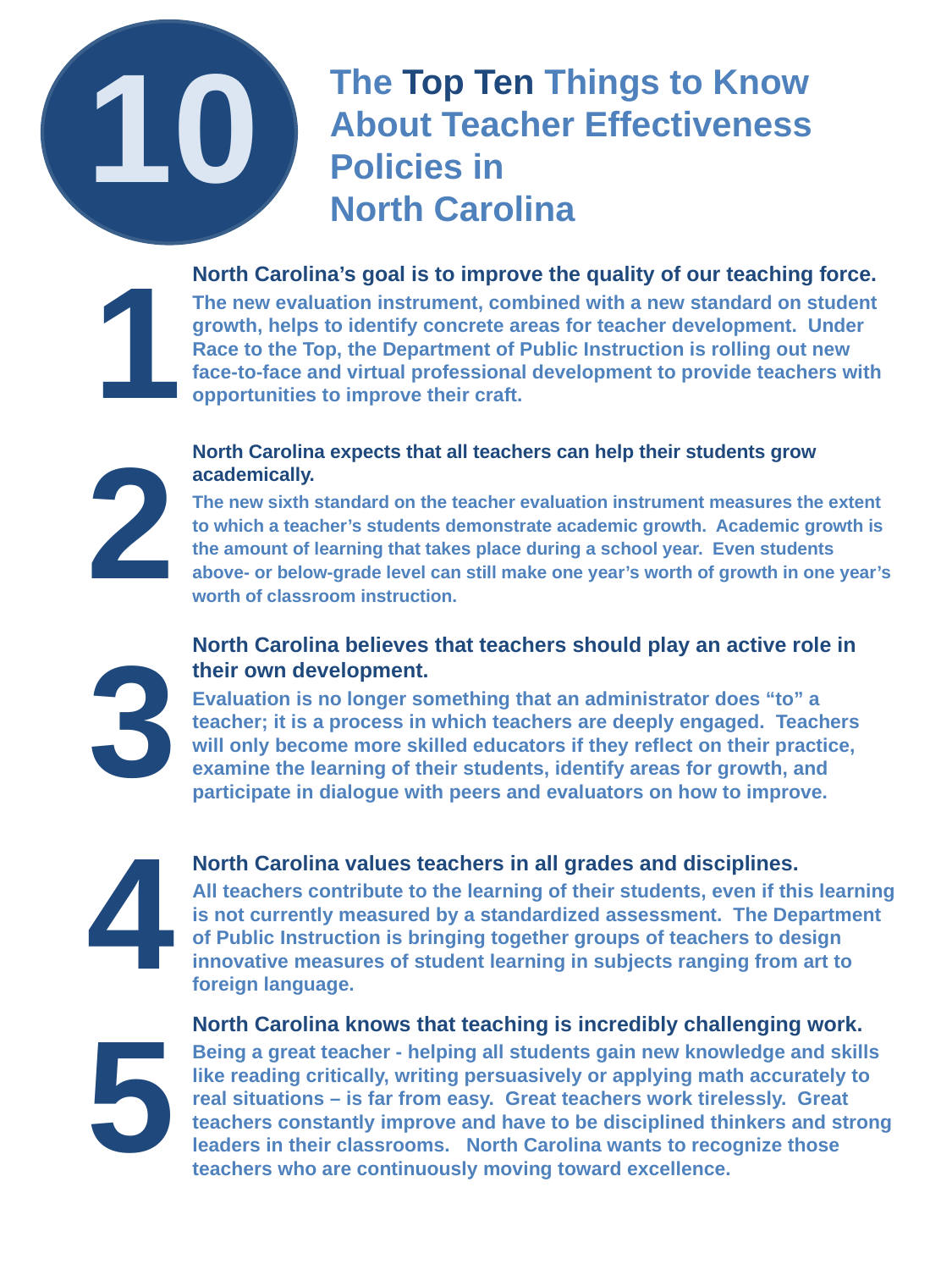

10
The Top Ten Things to Know About Teacher Effectiveness Policies in
North Carolina
1
North Carolina’s goal is to improve the quality of our teaching force.
The new evaluation instrument, combined with a new standard on student growth, helps to identify concrete areas for teacher development.  Under Race to the Top, the Department of Public Instruction is rolling out new face-to-face and virtual professional development to provide teachers with opportunities to improve their craft.

2
North Carolina expects that all teachers can help their students grow academically.
The new sixth standard on the teacher evaluation instrument measures the extent to which a teacher’s students demonstrate academic growth.  Academic growth is the amount of learning that takes place during a school year.  Even students above- or below-grade level can still make one year’s worth of growth in one year’s worth of classroom instruction.

3
North Carolina believes that teachers should play an active role in their own development.
Evaluation is no longer something that an administrator does “to” a teacher; it is a process in which teachers are deeply engaged.  Teachers will only become more skilled educators if they reflect on their practice, examine the learning of their students, identify areas for growth, and participate in dialogue with peers and evaluators on how to improve.

4
North Carolina values teachers in all grades and disciplines.
All teachers contribute to the learning of their students, even if this learning is not currently measured by a standardized assessment.  The Department of Public Instruction is bringing together groups of teachers to design innovative measures of student learning in subjects ranging from art to foreign language.

5
North Carolina knows that teaching is incredibly challenging work.
Being a great teacher - helping all students gain new knowledge and skills like reading critically, writing persuasively or applying math accurately to real situations – is far from easy.  Great teachers work tirelessly.  Great teachers constantly improve and have to be disciplined thinkers and strong leaders in their classrooms.   North Carolina wants to recognize those teachers who are continuously moving toward excellence.